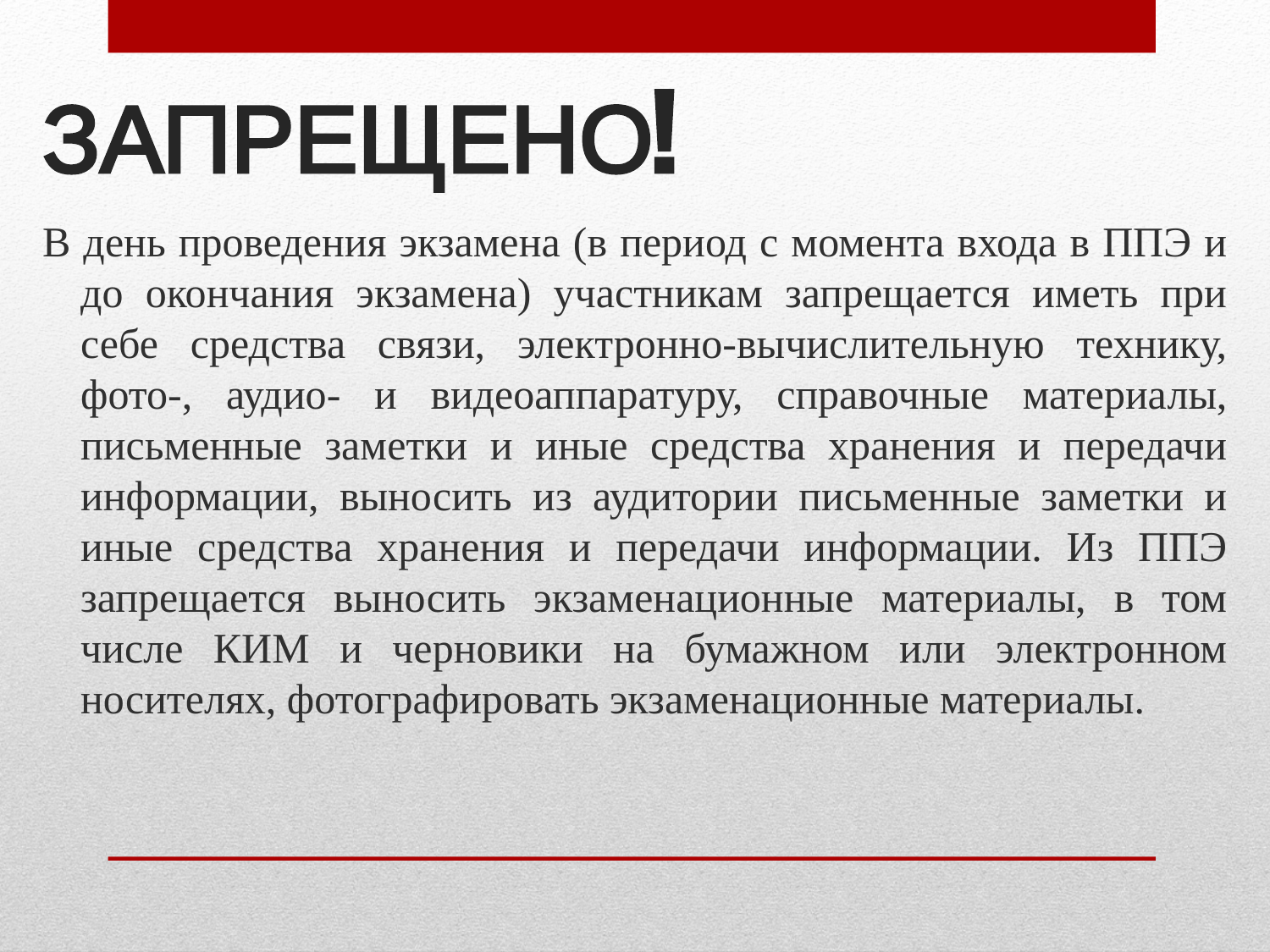

# ЗАПРЕЩЕНО!
В день проведения экзамена (в период с момента входа в ППЭ и до окончания экзамена) участникам запрещается иметь при себе средства связи, электронно-вычислительную технику, фото-, аудио- и видеоаппаратуру, справочные материалы, письменные заметки и иные средства хранения и передачи информации, выносить из аудитории письменные заметки и иные средства хранения и передачи информации. Из ППЭ запрещается выносить экзаменационные материалы, в том числе КИМ и черновики на бумажном или электронном носителях, фотографировать экзаменационные материалы.